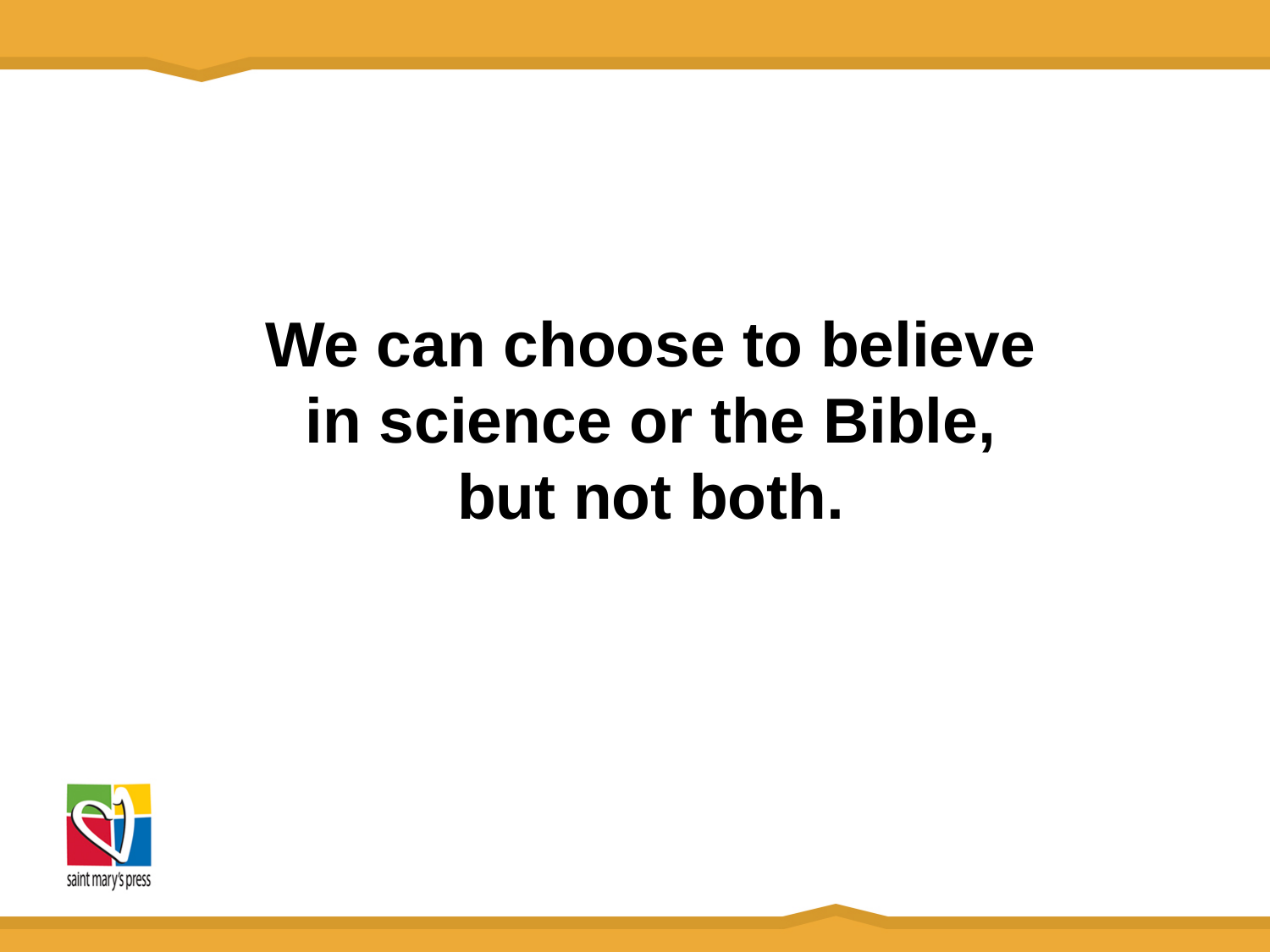

# We can choose to believe in science or the Bible, but not both.